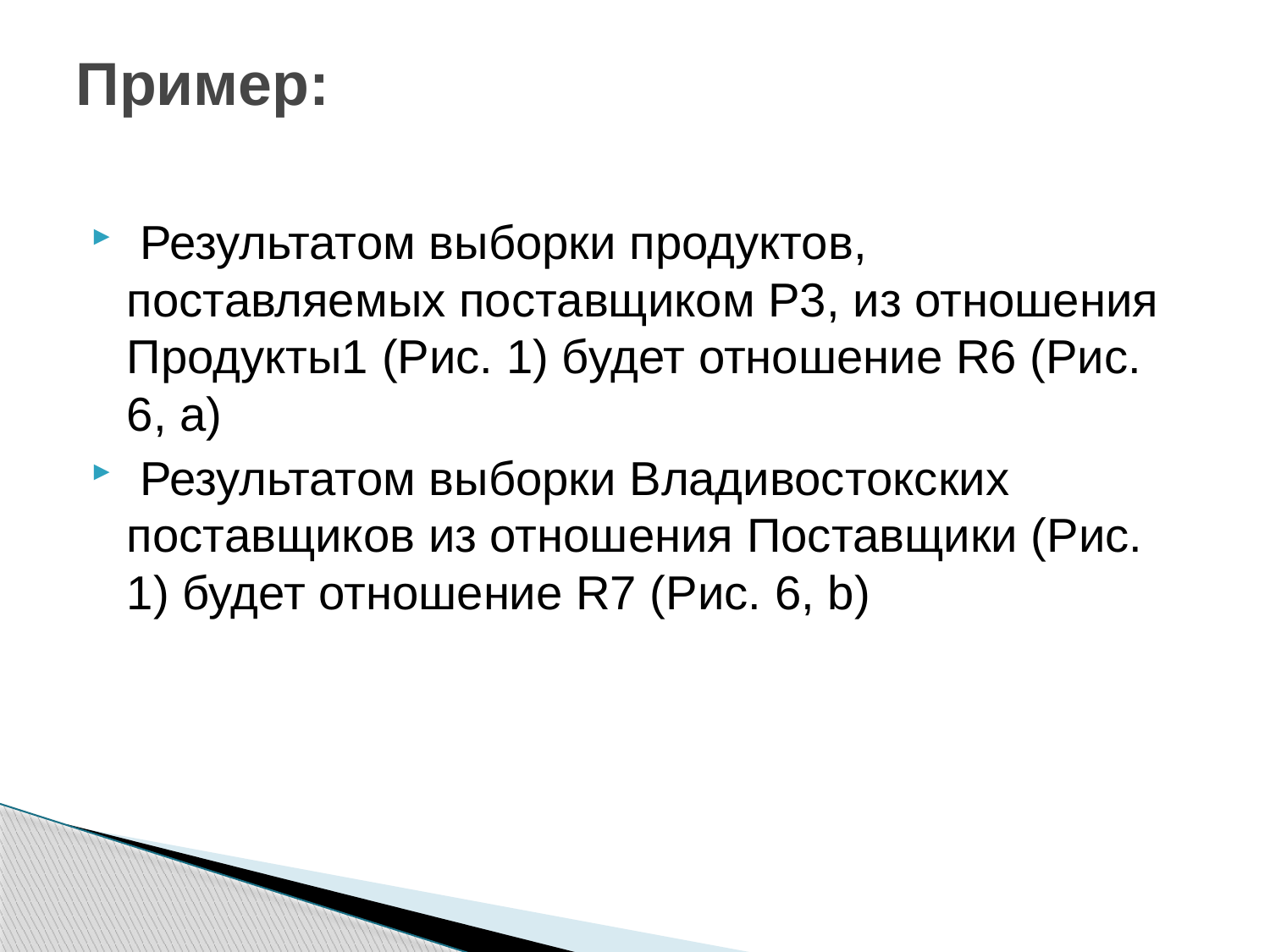

# Пример:
 Результатом выборки продуктов, поставляемых поставщиком P3, из отношения Продукты1 (Рис. 1) будет отношение R6 (Рис. 6, a)
 Результатом выборки Владивостокских поставщиков из отношения Поставщики (Рис. 1) будет отношение R7 (Рис. 6, b)